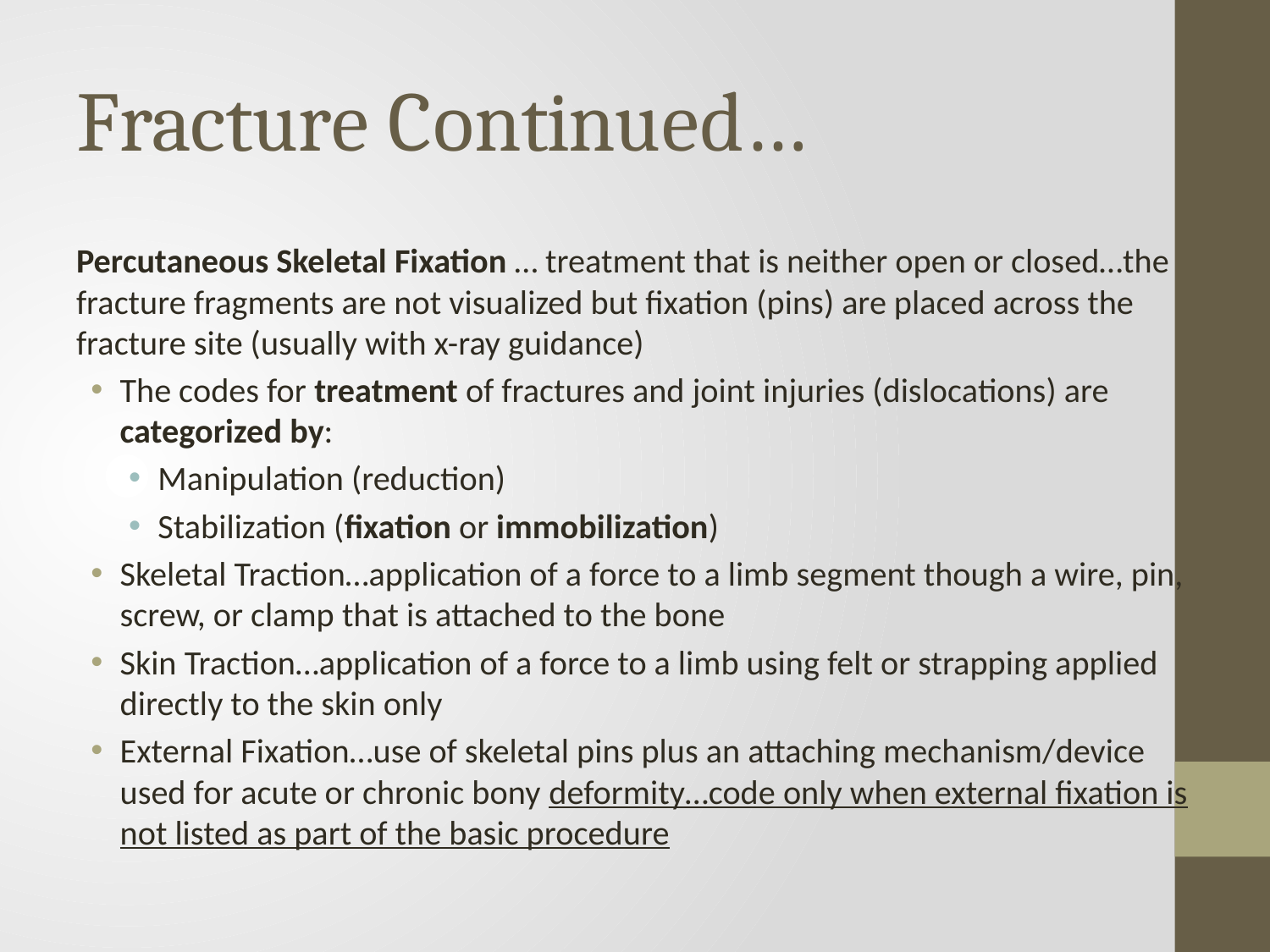

# Fracture Continued…
Percutaneous Skeletal Fixation … treatment that is neither open or closed…the fracture fragments are not visualized but fixation (pins) are placed across the fracture site (usually with x-ray guidance)
The codes for treatment of fractures and joint injuries (dislocations) are categorized by:
Manipulation (reduction)
Stabilization (fixation or immobilization)
Skeletal Traction…application of a force to a limb segment though a wire, pin, screw, or clamp that is attached to the bone
Skin Traction…application of a force to a limb using felt or strapping applied directly to the skin only
External Fixation…use of skeletal pins plus an attaching mechanism/device used for acute or chronic bony deformity…code only when external fixation is not listed as part of the basic procedure